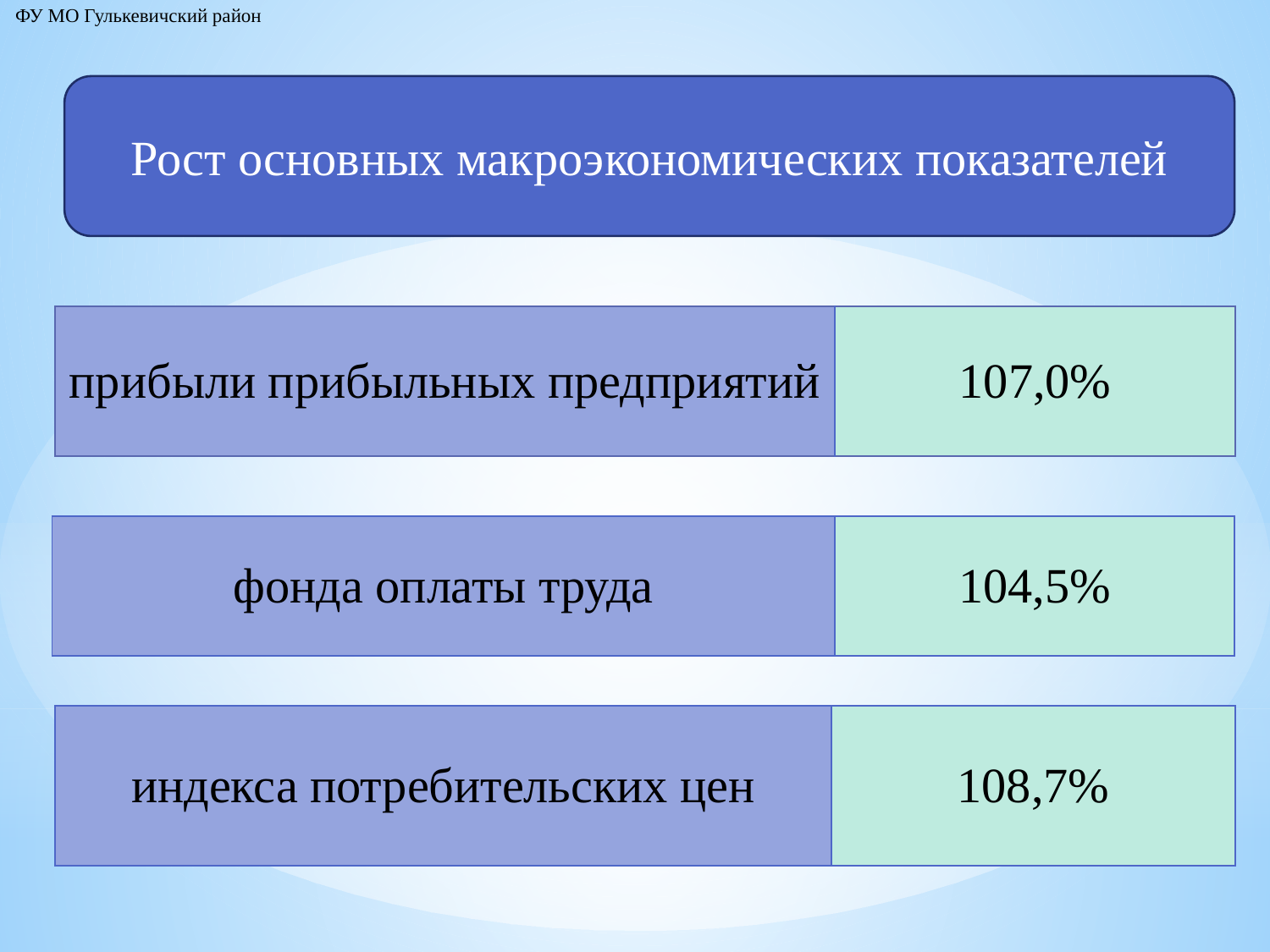

ФУ МО Гулькевичский район
Рост основных макроэкономических показателей
| прибыли прибыльных предприятий | 107,0% |
| --- | --- |
| фонда оплаты труда | 104,5% |
| --- | --- |
| индекса потребительских цен | 108,7% |
| --- | --- |